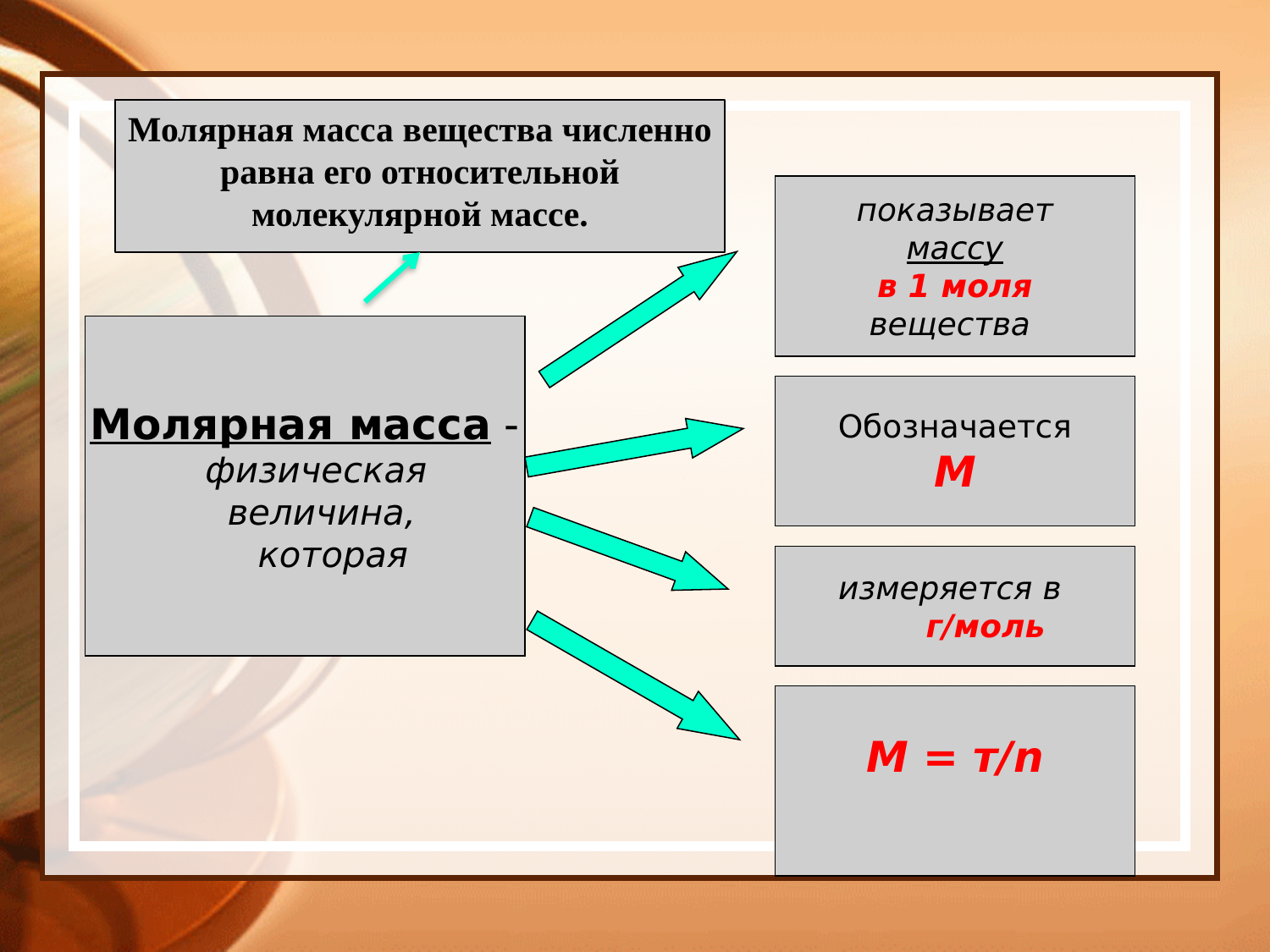

#
Молярная масса вещества численно равна его относительной молекулярной массе.
показывает
массу
в 1 моля
вещества

Молярная масса -
  физическая
   величина,
     которая
Обозначается
М

измеряется в
      г/моль

М = т/n